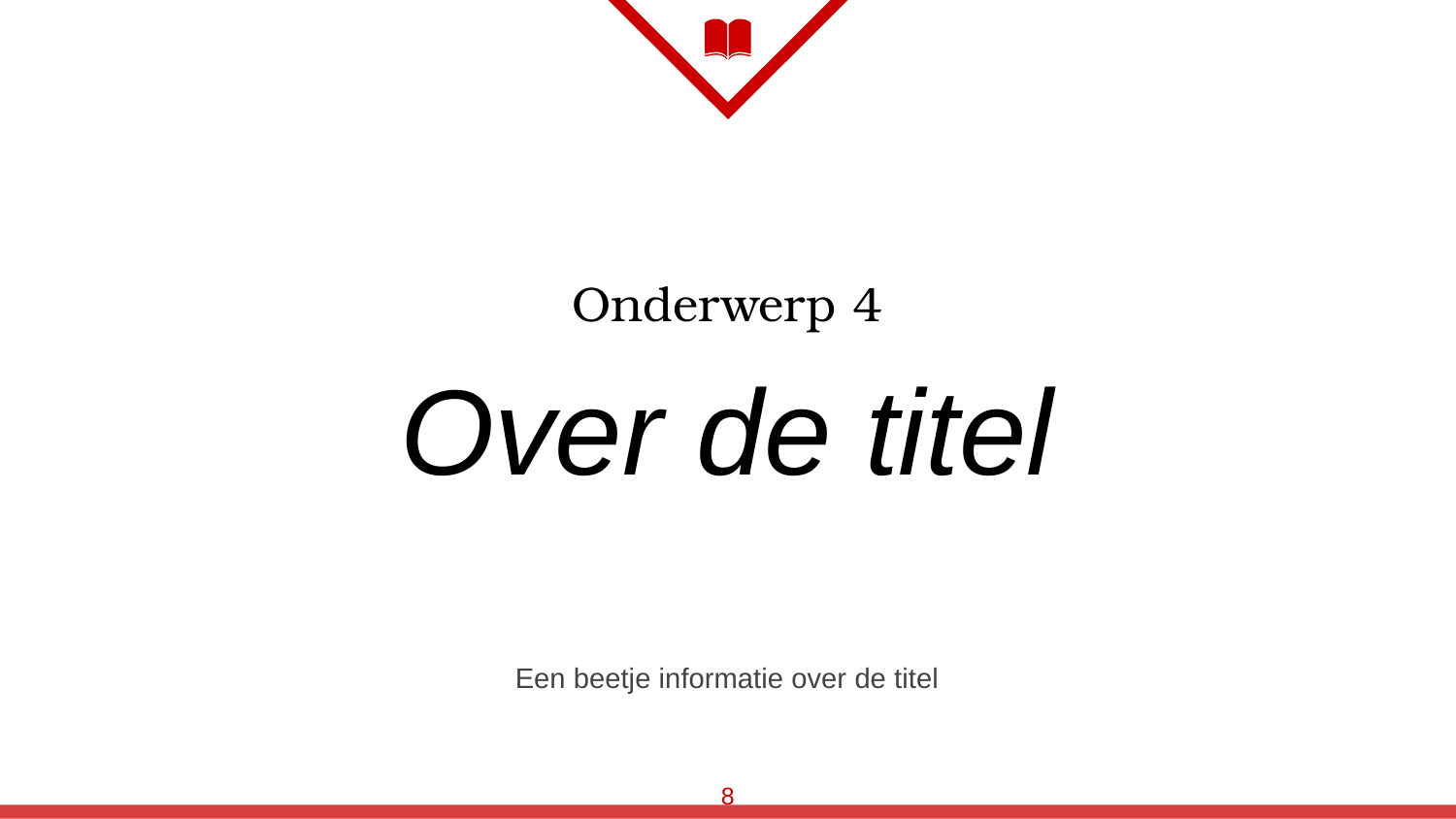

Onderwerp 4
Over de titel
Een beetje informatie over de titel
8